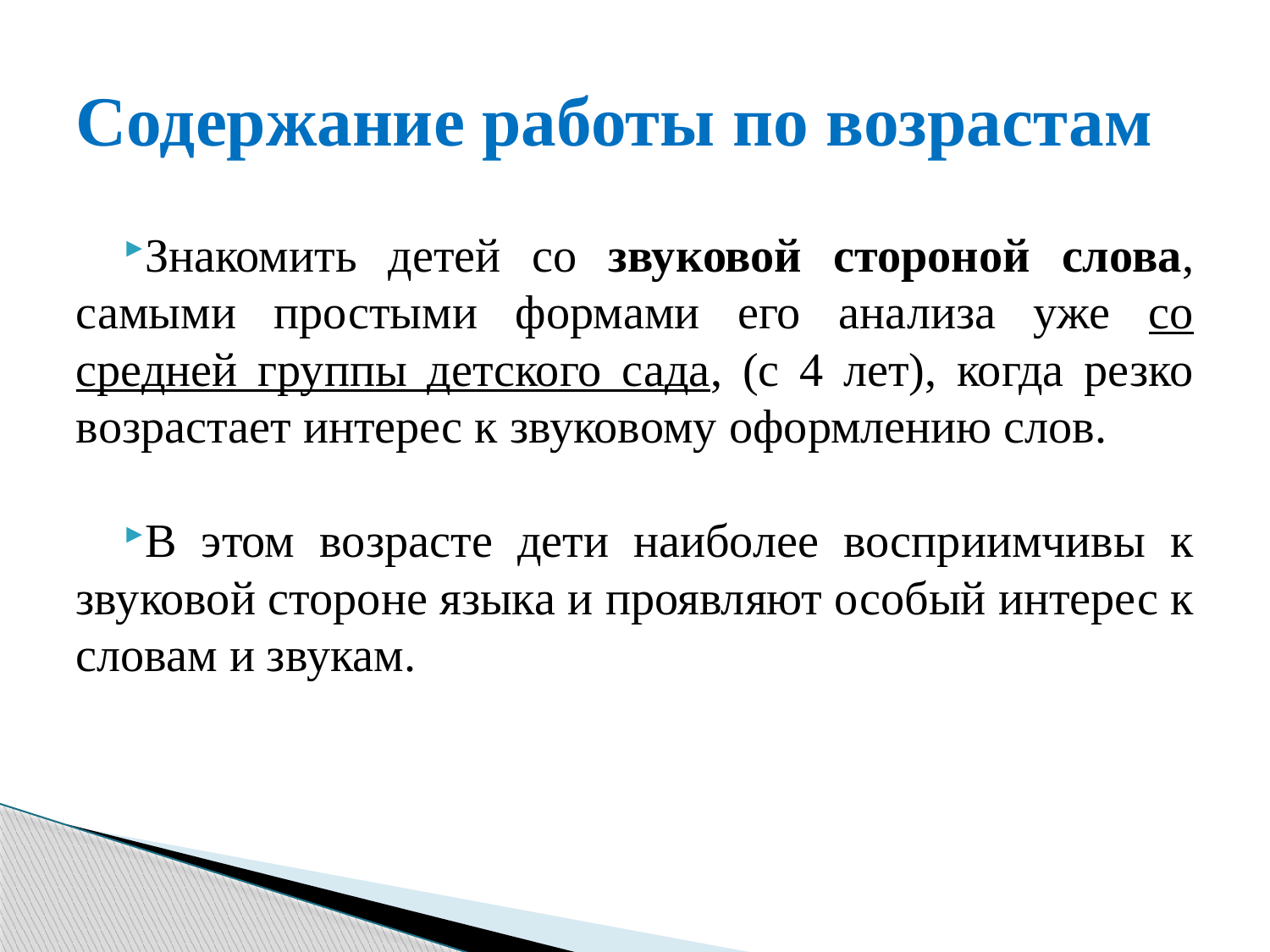

# Содержание работы по возрастам
Знакомить детей со звуковой стороной слова, самыми простыми формами его анализа уже со средней группы детского сада, (с 4 лет), когда резко возрастает интерес к звуковому оформлению слов.

В этом возрасте дети наиболее восприимчивы к звуковой стороне языка и проявляют особый интерес к словам и звукам.